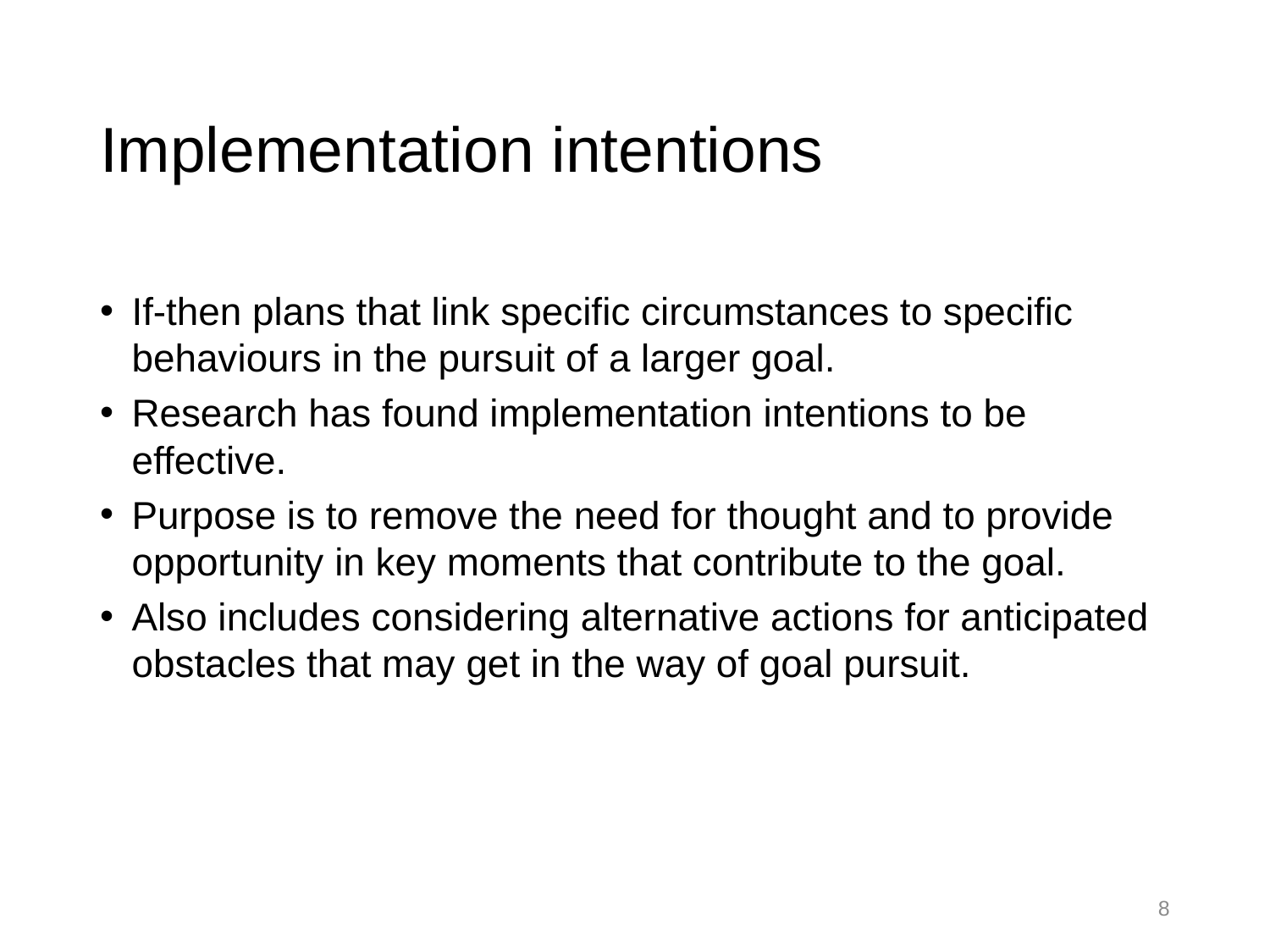

# Implementation intentions
If-then plans that link specific circumstances to specific behaviours in the pursuit of a larger goal.
Research has found implementation intentions to be effective.
Purpose is to remove the need for thought and to provide opportunity in key moments that contribute to the goal.
Also includes considering alternative actions for anticipated obstacles that may get in the way of goal pursuit.
8